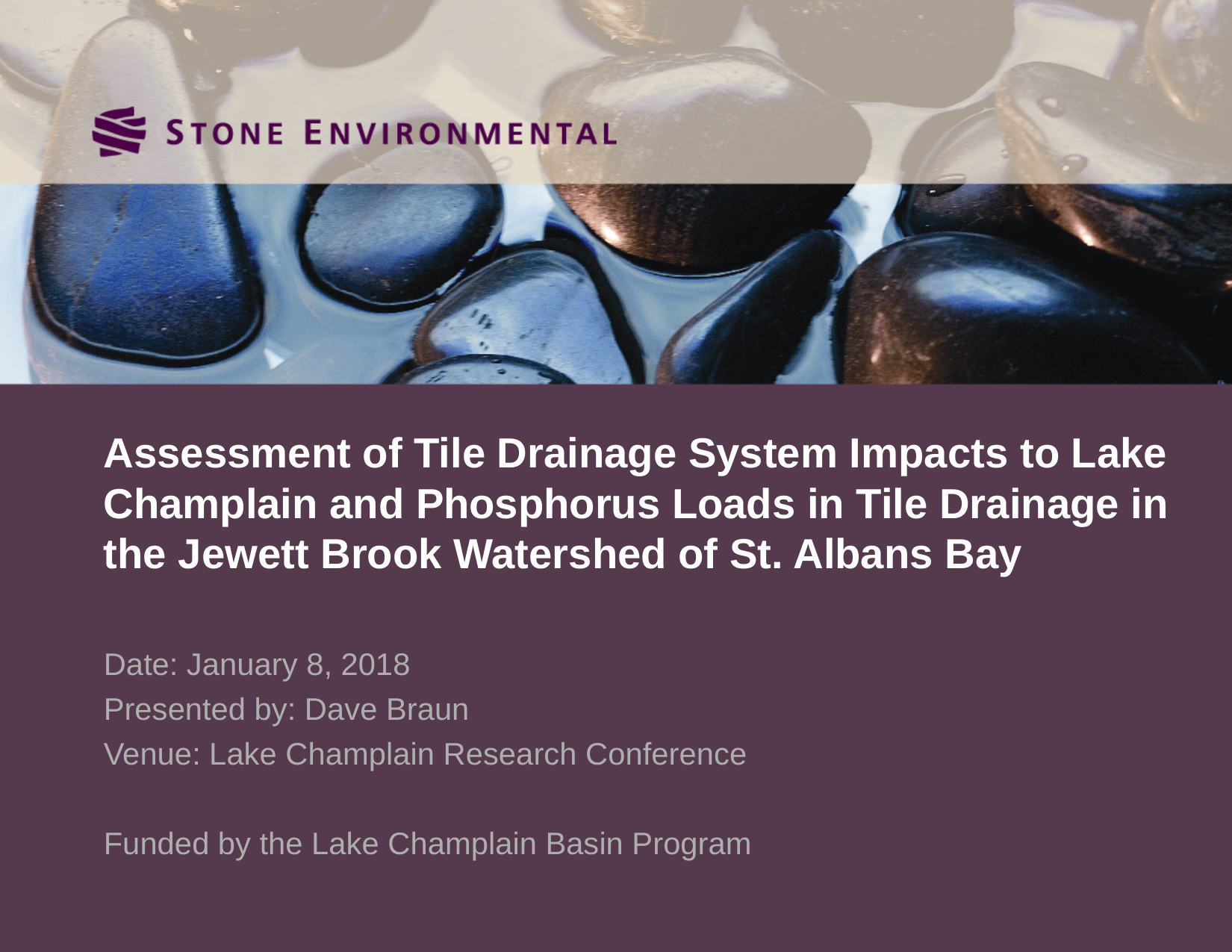

# Assessment of Tile Drainage System Impacts to Lake Champlain and Phosphorus Loads in Tile Drainage in the Jewett Brook Watershed of St. Albans Bay
Date: January 8, 2018
Presented by: Dave Braun
Venue: Lake Champlain Research Conference

Funded by the Lake Champlain Basin Program